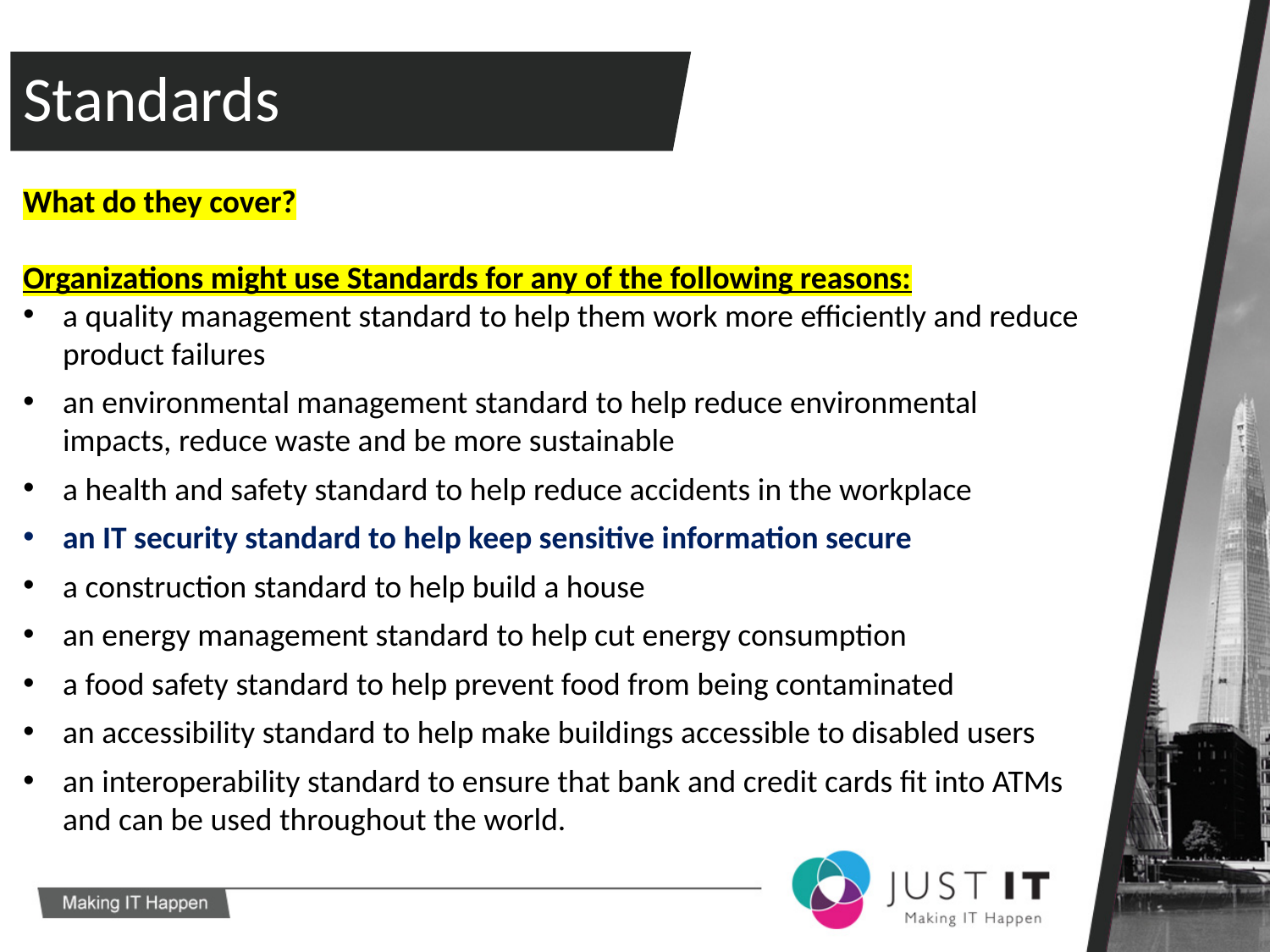

# Standards

What do they cover?

Organizations might use Standards for any of the following reasons:
a quality management standard to help them work more efficiently and reduce product failures
an environmental management standard to help reduce environmental impacts, reduce waste and be more sustainable
a health and safety standard to help reduce accidents in the workplace
an IT security standard to help keep sensitive information secure
a construction standard to help build a house
an energy management standard to help cut energy consumption
a food safety standard to help prevent food from being contaminated
an accessibility standard to help make buildings accessible to disabled users
an interoperability standard to ensure that bank and credit cards fit into ATMs and can be used throughout the world.